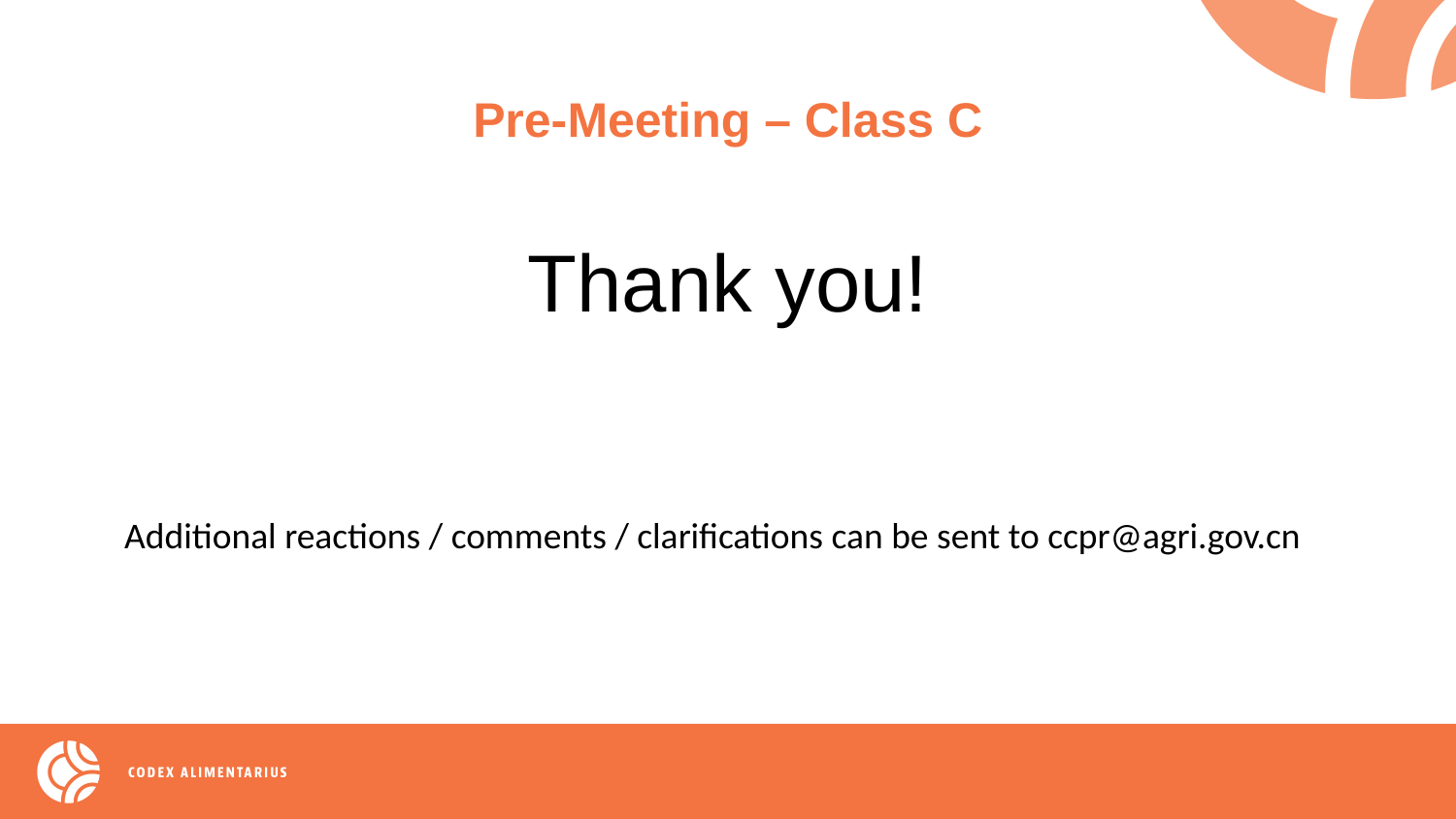

Pre-Meeting – Class C
Thank you!

Additional reactions / comments / clarifications can be sent to ccpr@agri.gov.cn